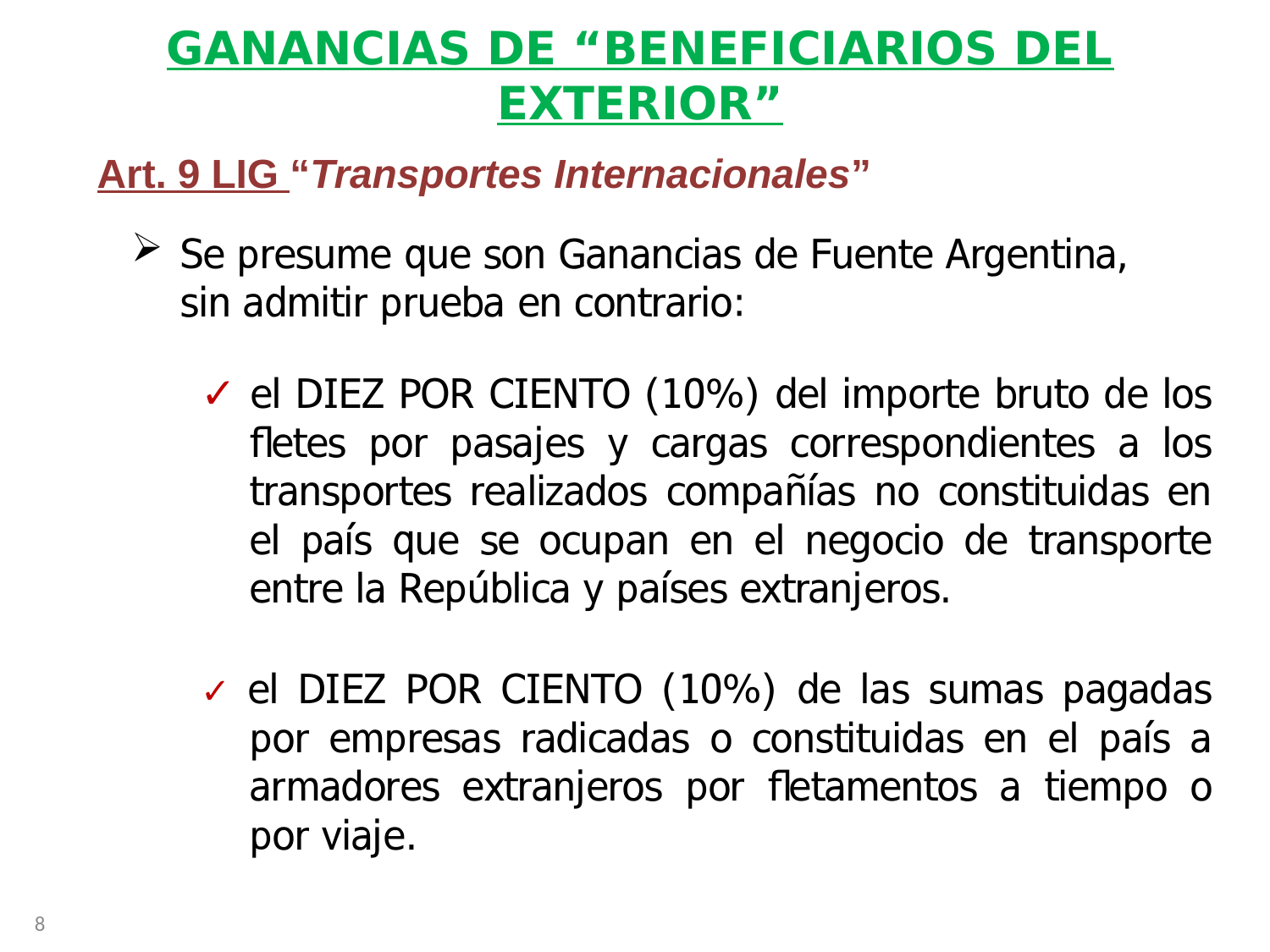

# Ganancias de “Beneficiarios del Exterior”
Art. 9 LIG “Transportes Internacionales”
Se presume que son Ganancias de Fuente Argentina, sin admitir prueba en contrario:
✓ el DIEZ POR CIENTO (10%) del importe bruto de los fletes por pasajes y cargas correspondientes a los transportes realizados compañías no constituidas en el país que se ocupan en el negocio de transporte entre la República y países extranjeros.

✓ el DIEZ POR CIENTO (10%) de las sumas pagadas por empresas radicadas o constituidas en el país a armadores extranjeros por fletamentos a tiempo o por viaje.

8